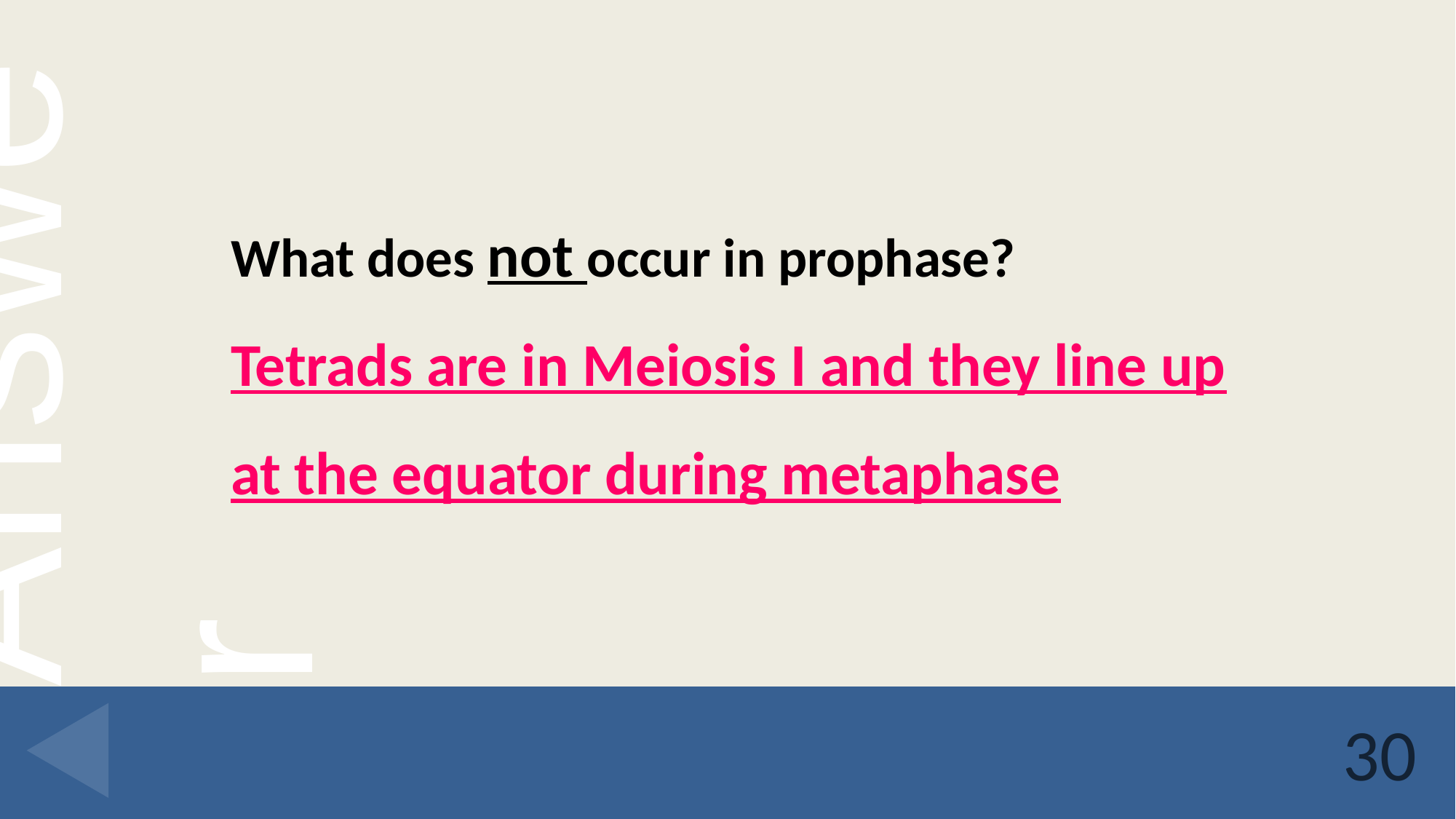

What does not occur in prophase?
Tetrads are in Meiosis I and they line up at the equator during metaphase
30